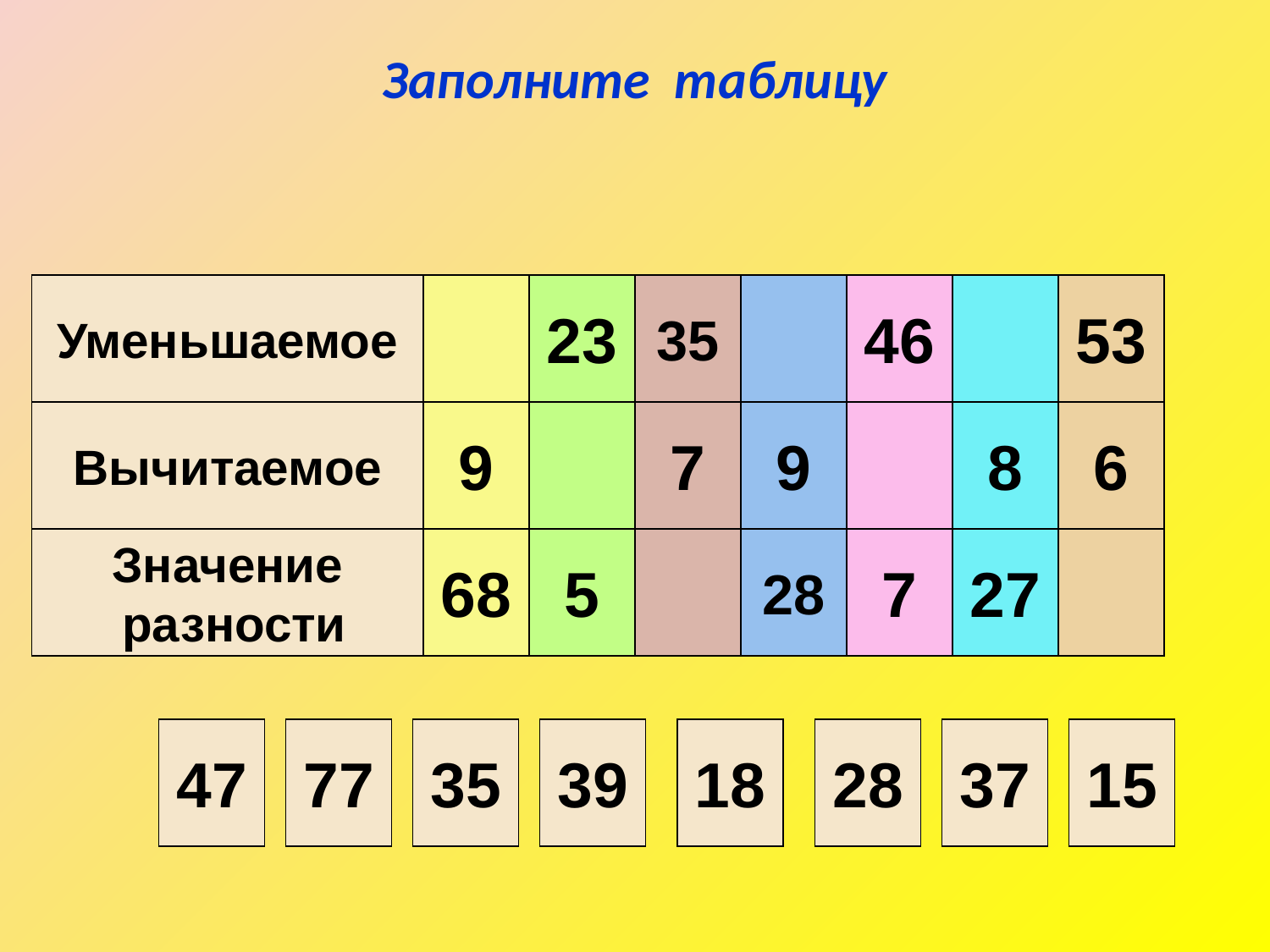

# Заполните  таблицу

Уменьшаемое

23
35

46

53
Вычитаемое
9

7
9

8
6
Значение
 разности
68
5

28
7
27

47
77
35
39
18
28
37
15